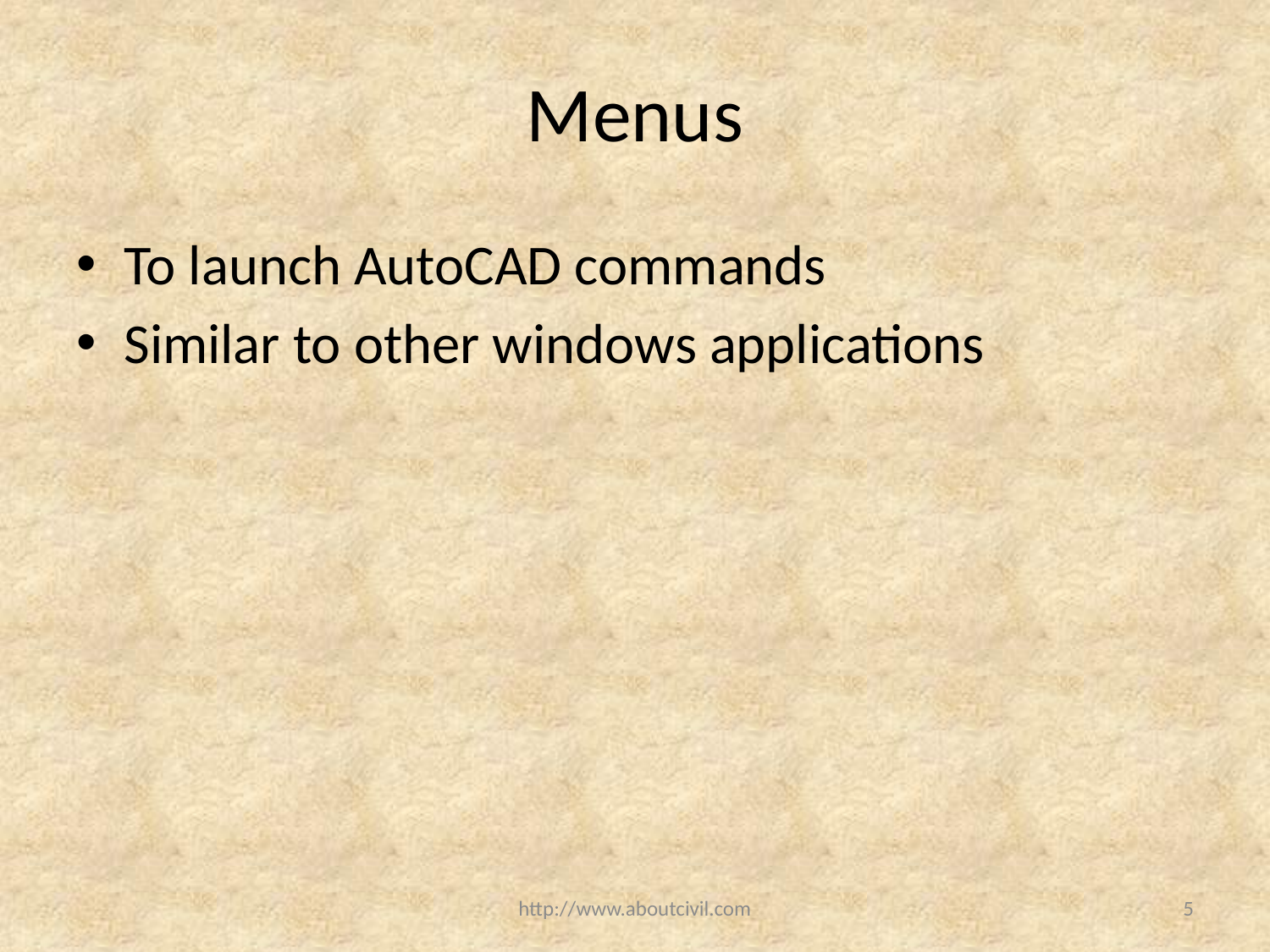

# Menus
To launch AutoCAD commands
Similar to other windows applications
http://www.aboutcivil.com
5